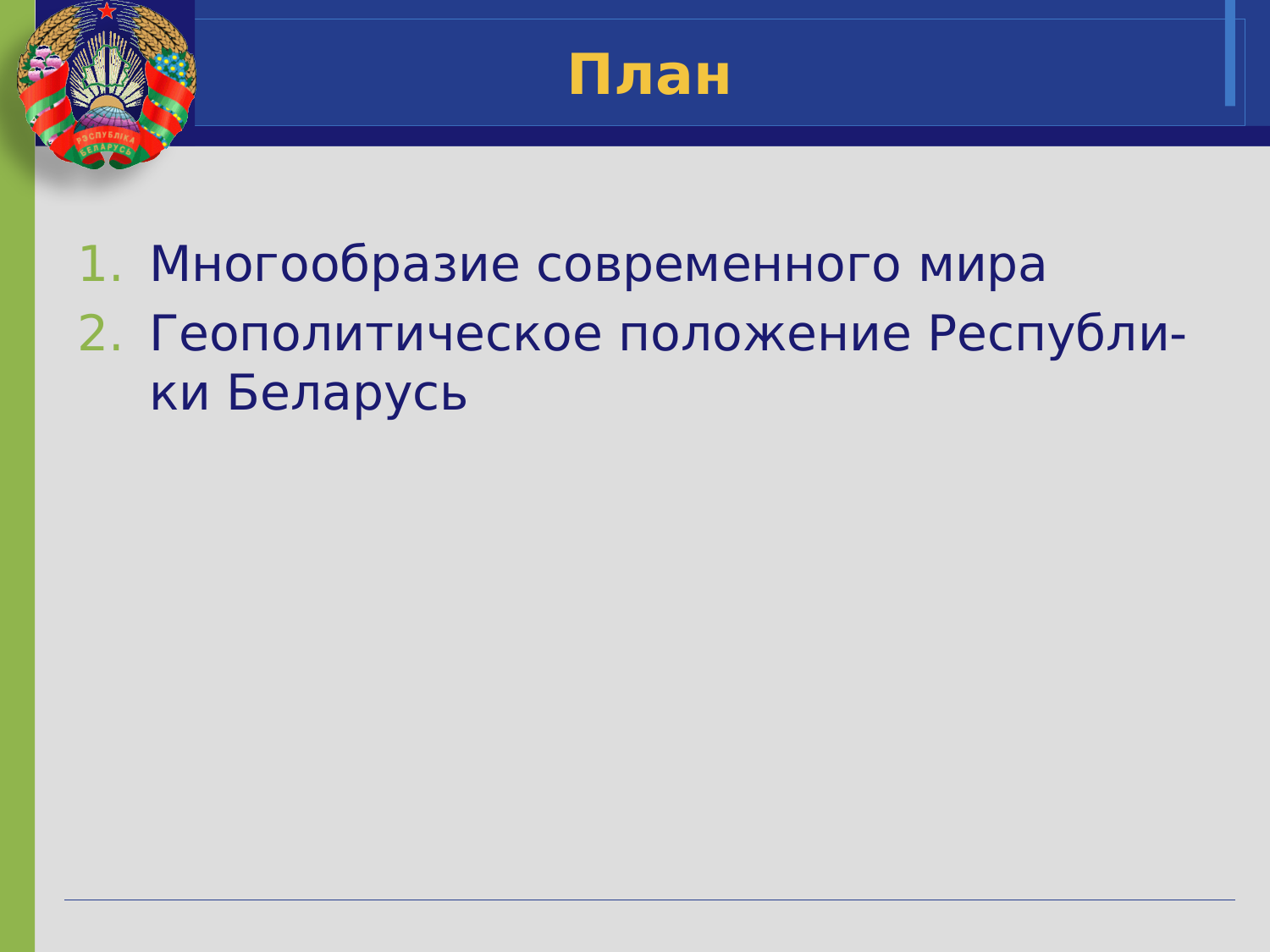

# План
Многообразие современного мира
Геополитическое положение Республи-ки Беларусь